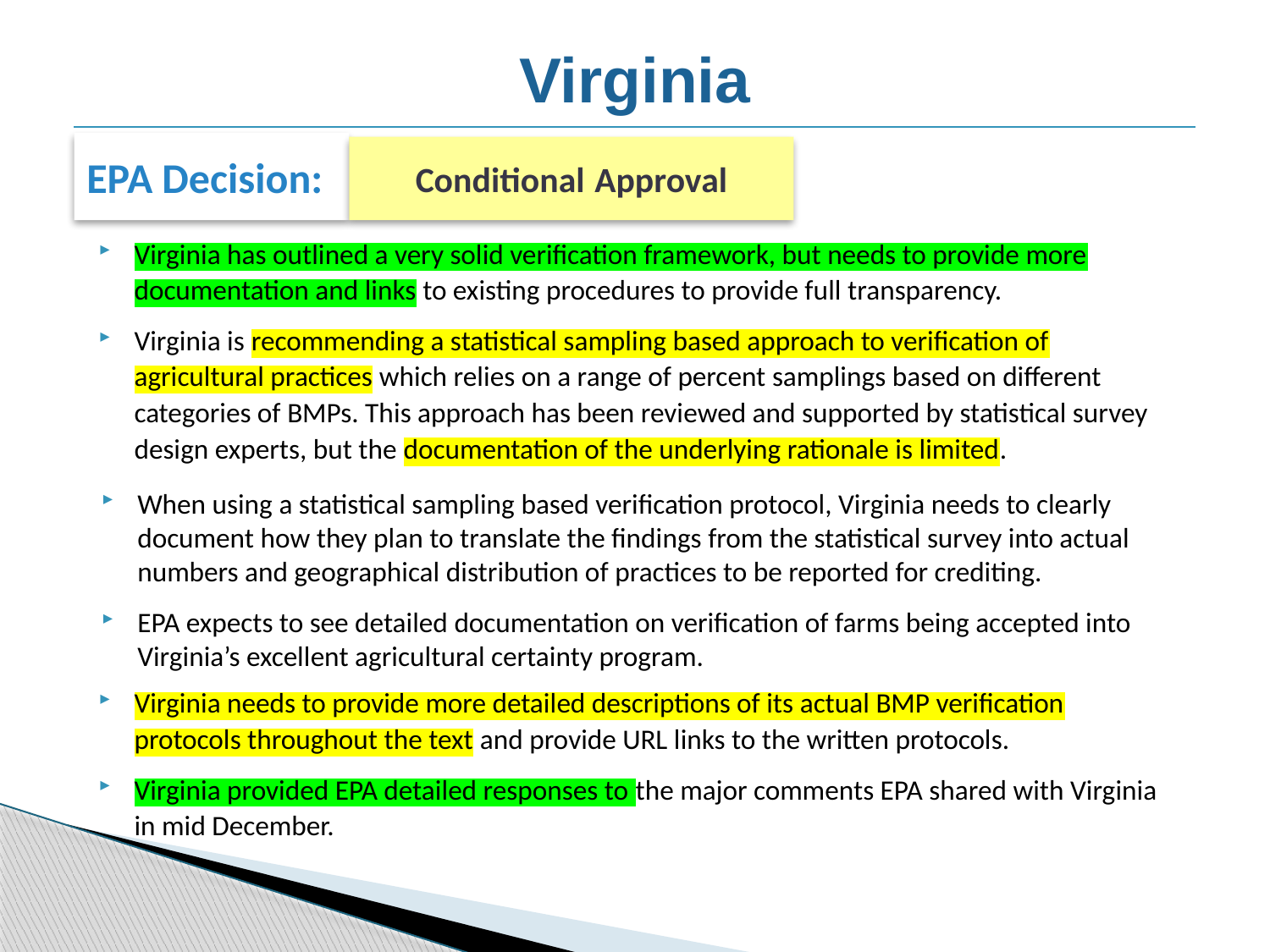

# Virginia
EPA Decision:
Conditional Approval
Virginia has outlined a very solid verification framework, but needs to provide more documentation and links to existing procedures to provide full transparency.
Virginia is recommending a statistical sampling based approach to verification of agricultural practices which relies on a range of percent samplings based on different categories of BMPs. This approach has been reviewed and supported by statistical survey design experts, but the documentation of the underlying rationale is limited.
When using a statistical sampling based verification protocol, Virginia needs to clearly document how they plan to translate the findings from the statistical survey into actual numbers and geographical distribution of practices to be reported for crediting.
EPA expects to see detailed documentation on verification of farms being accepted into Virginia’s excellent agricultural certainty program.
Virginia needs to provide more detailed descriptions of its actual BMP verification protocols throughout the text and provide URL links to the written protocols.
Virginia provided EPA detailed responses to the major comments EPA shared with Virginia in mid December.